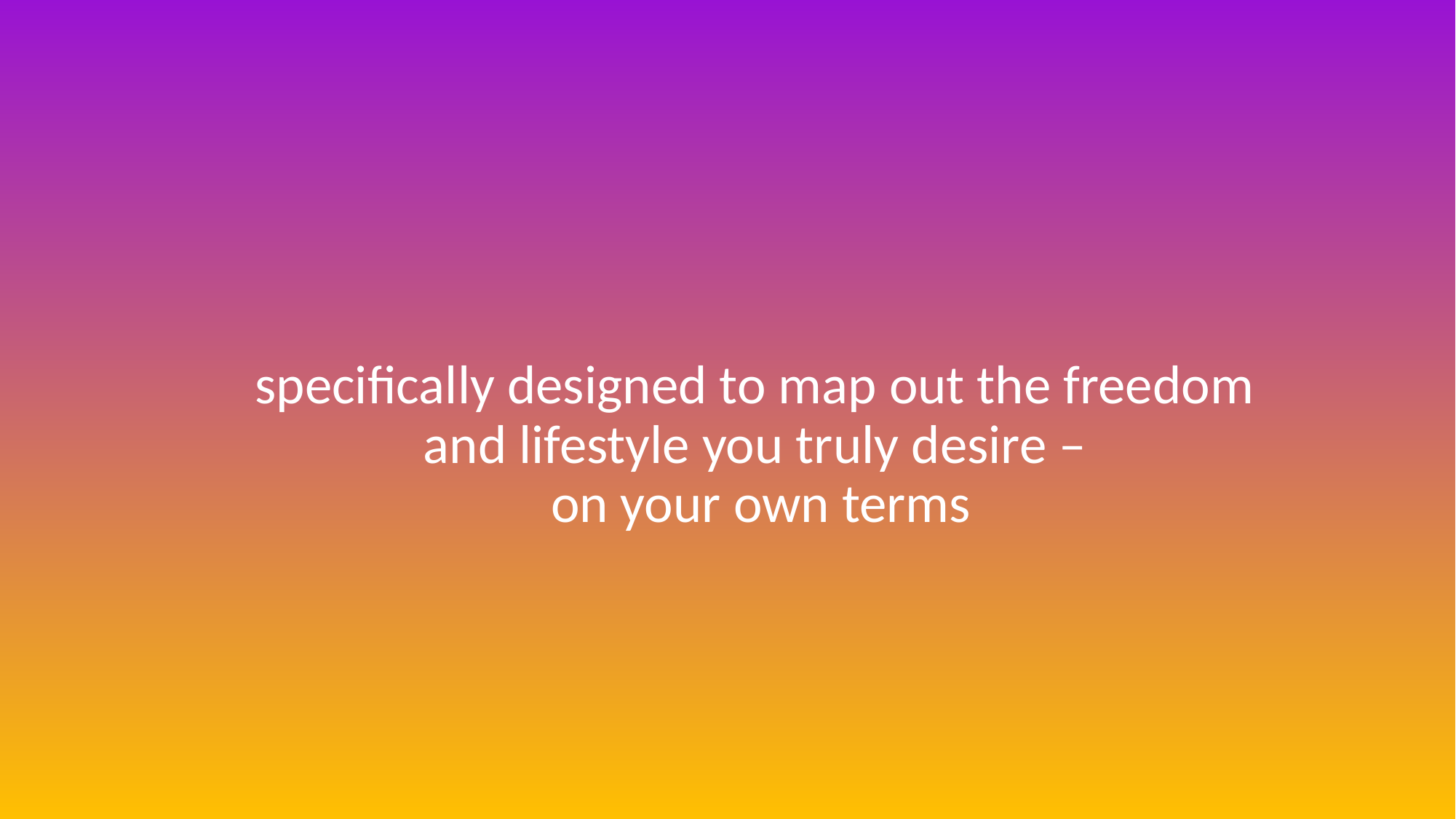

# specifically designed to map out the freedom and lifestyle you truly desire – on your own terms